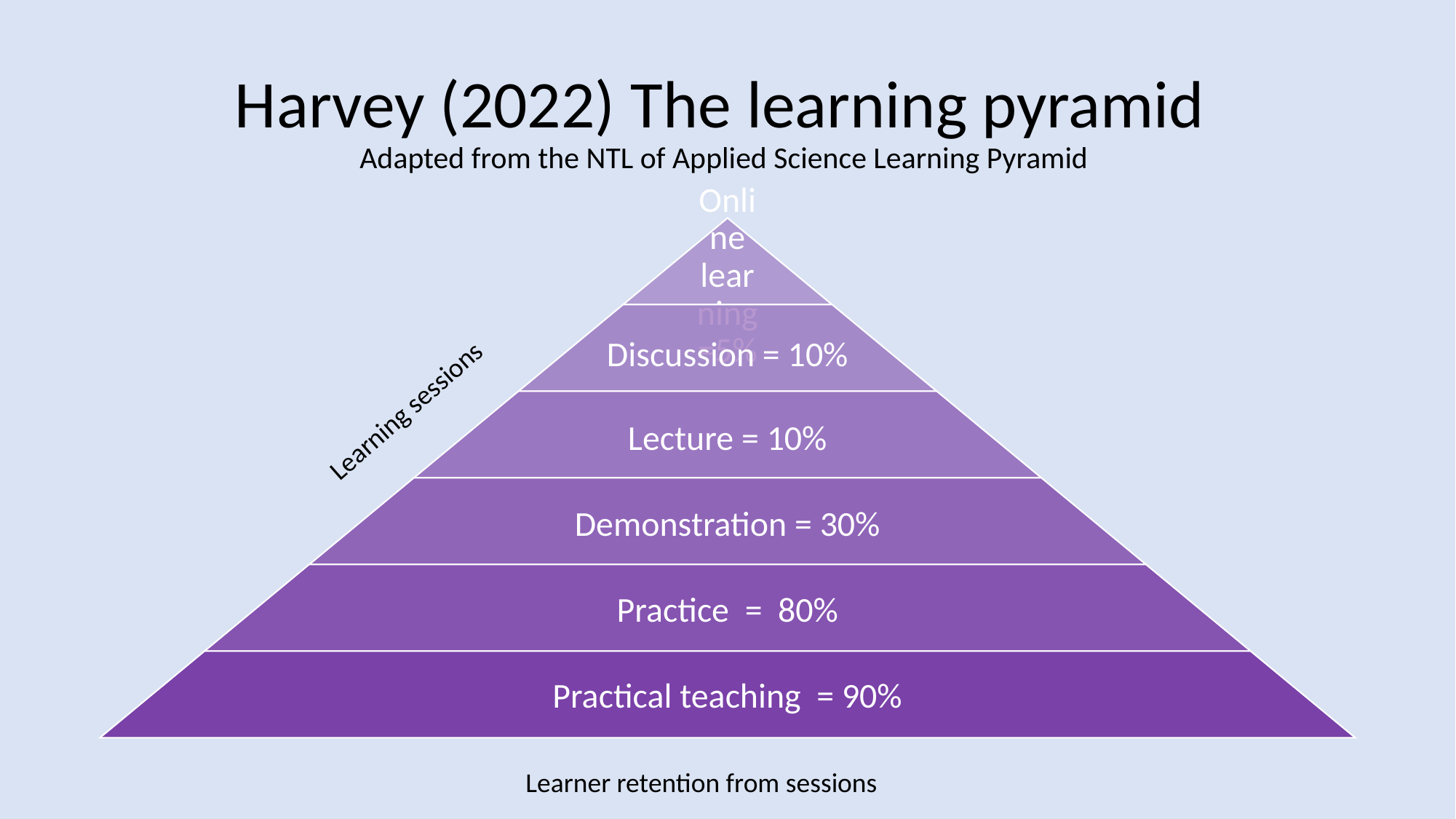

# Harvey (2022) The learning pyramid Adapted from the NTL of Applied Science Learning Pyramid
Online learning =5%
Discussion = 10%
Lecture = 10%
Demonstration = 30%
Practice  =  80%
Practical teaching  = 90%
Learning sessions
Learner retention from sessions